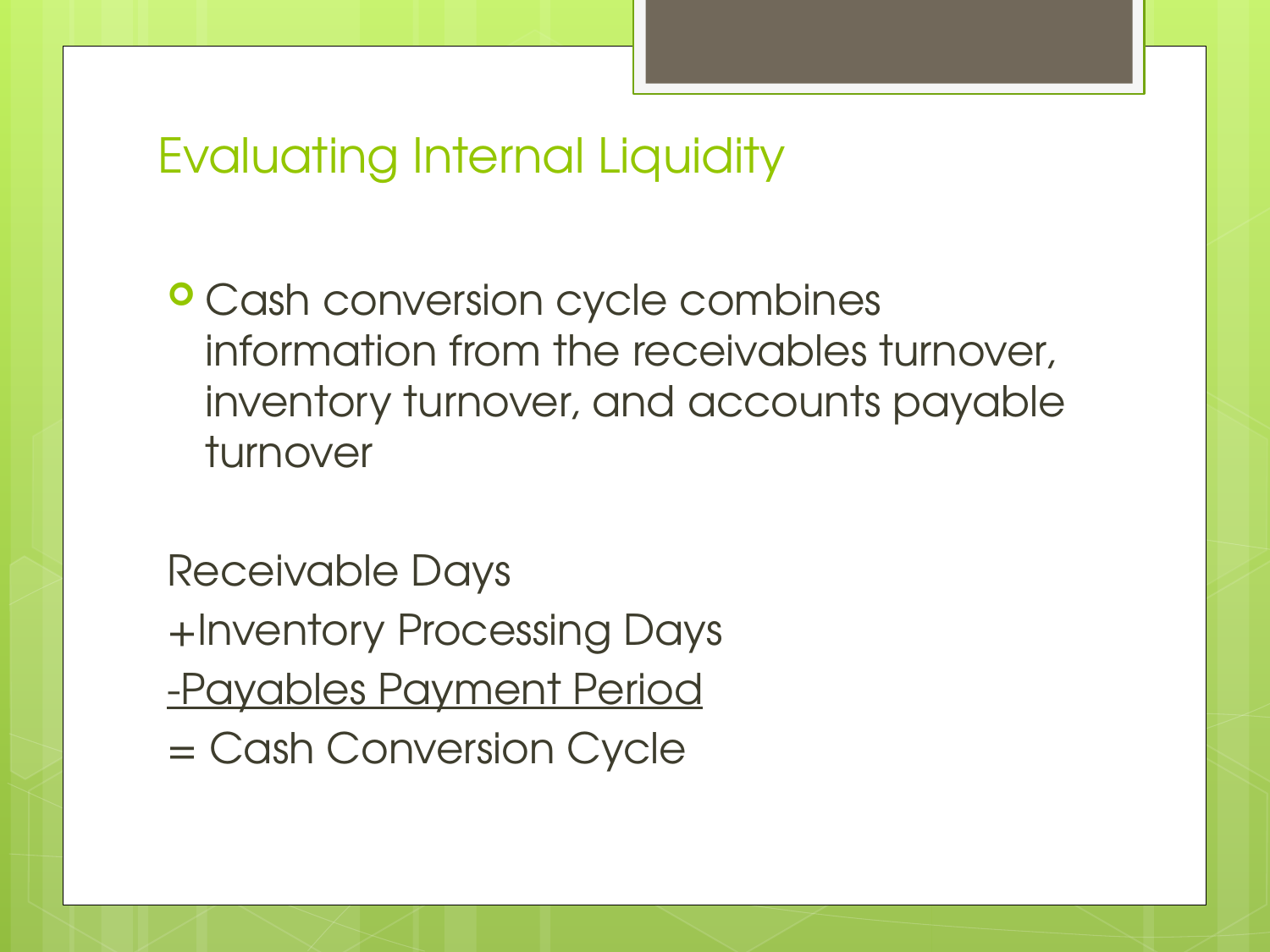

# Evaluating Internal Liquidity
Cash conversion cycle combines information from the receivables turnover, inventory turnover, and accounts payable turnover

Receivable Days
+Inventory Processing Days
-Payables Payment Period
= Cash Conversion Cycle